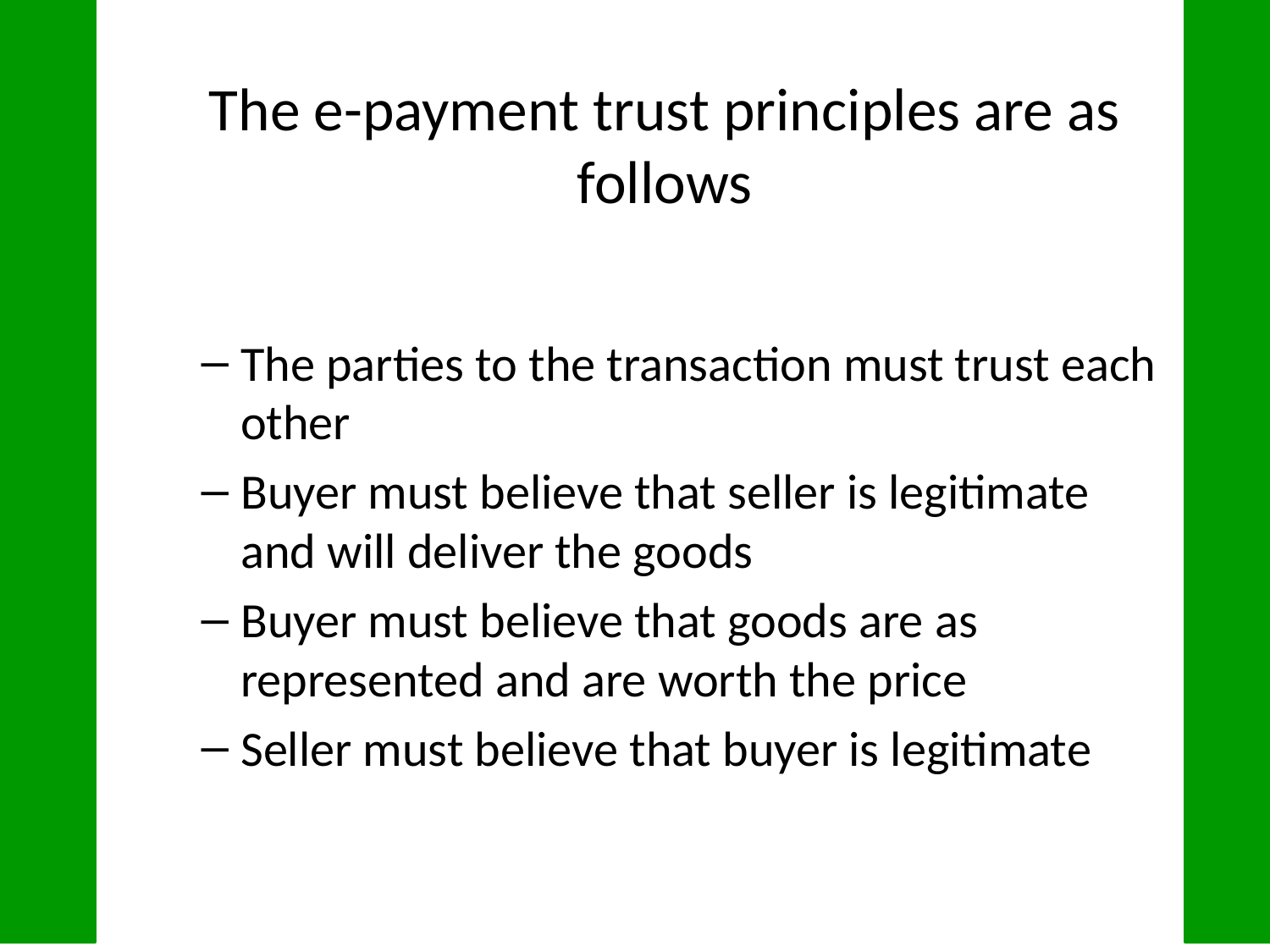

# The e-payment trust principles are as follows

The parties to the transaction must trust each other
Buyer must believe that seller is legitimate and will deliver the goods
Buyer must believe that goods are as represented and are worth the price
Seller must believe that buyer is legitimate